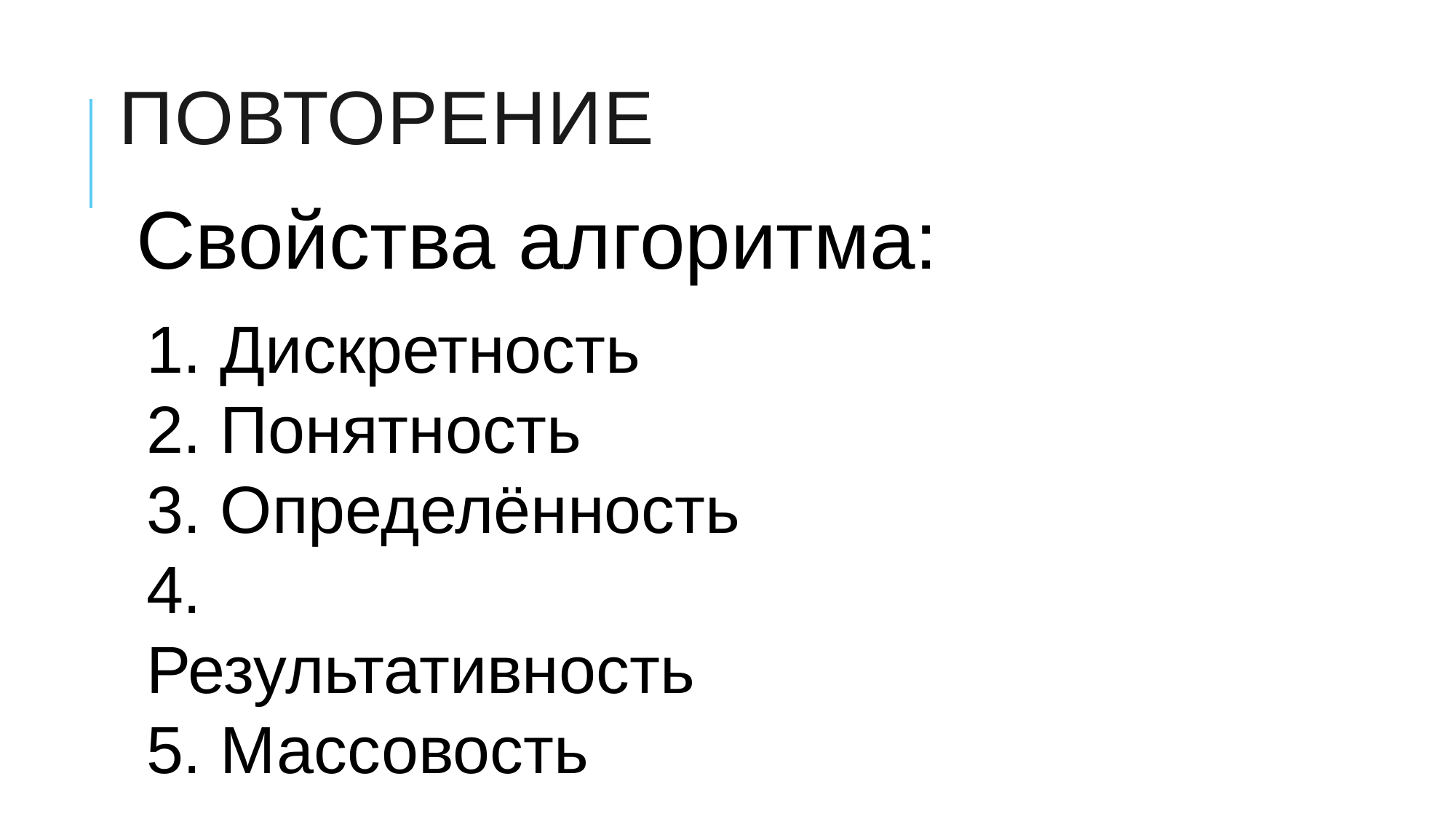

# Повторение
Свойства алгоритма:
1. Дискретность
2. Понятность
3. Определённость
4. Результативность
5. Массовость